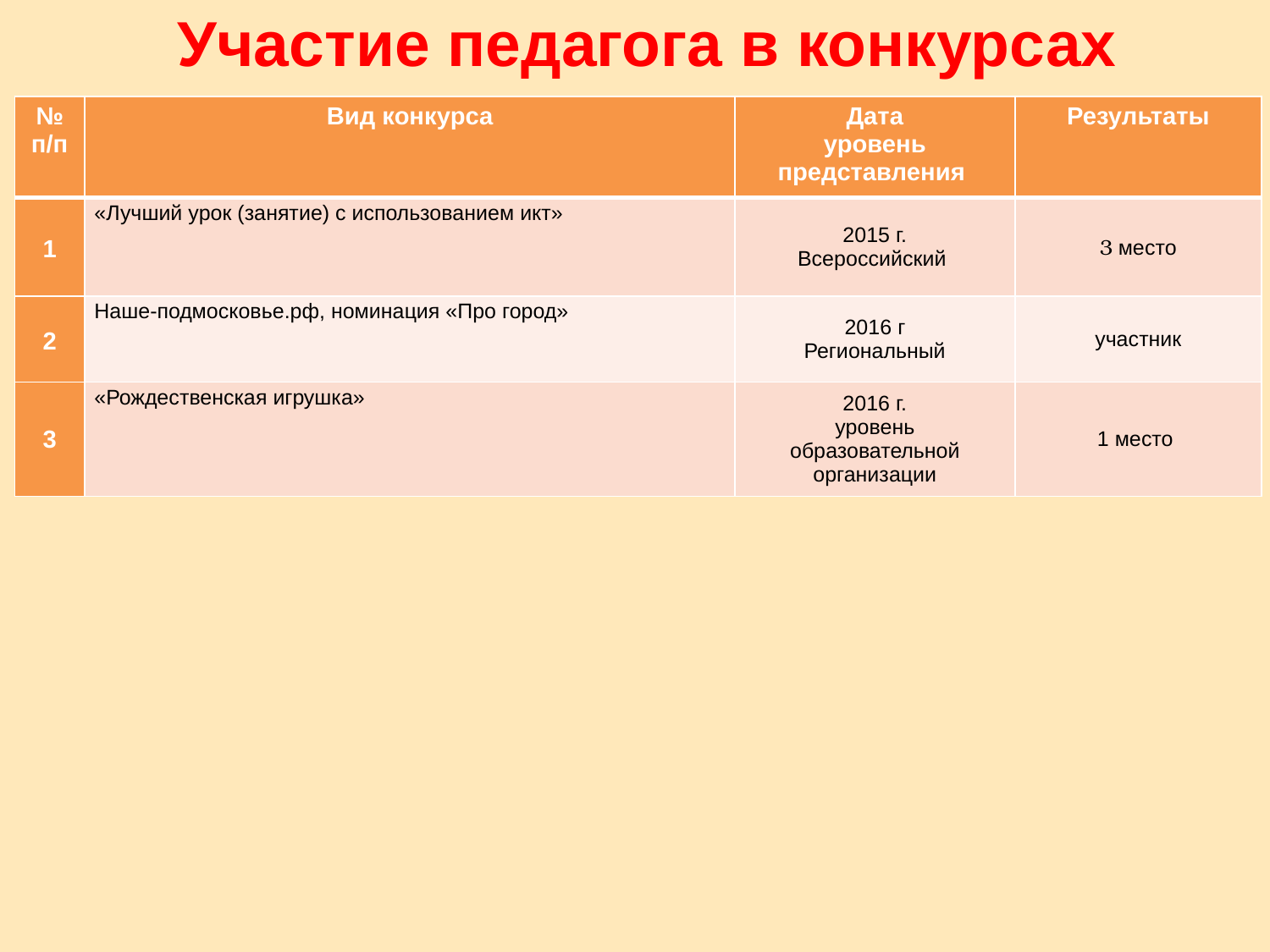

Участие педагога в конкурсах
| № п/п | Вид конкурса | Дата уровень представления | Результаты |
| --- | --- | --- | --- |
| 1 | «Лучший урок (занятие) с использованием икт» | 2015 г. Всероссийский | 3 место |
| 2 | Наше-подмосковье.рф, номинация «Про город» | 2016 г Региональный | участник |
| 3 | «Рождественская игрушка» | 2016 г. уровень образовательной организации | 1 место |